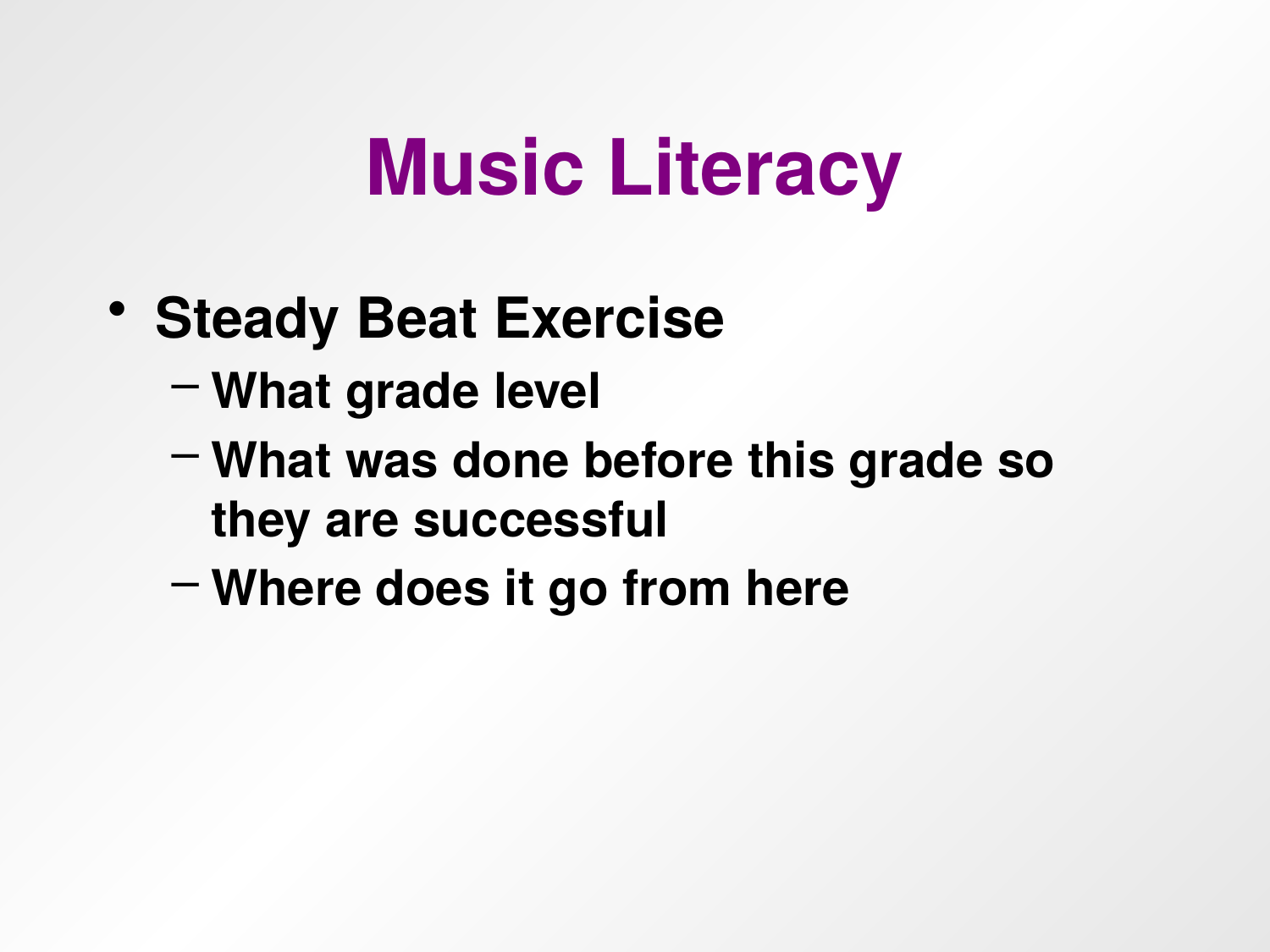

# Music Literacy
Steady Beat Exercise
What grade level
What was done before this grade so they are successful
Where does it go from here